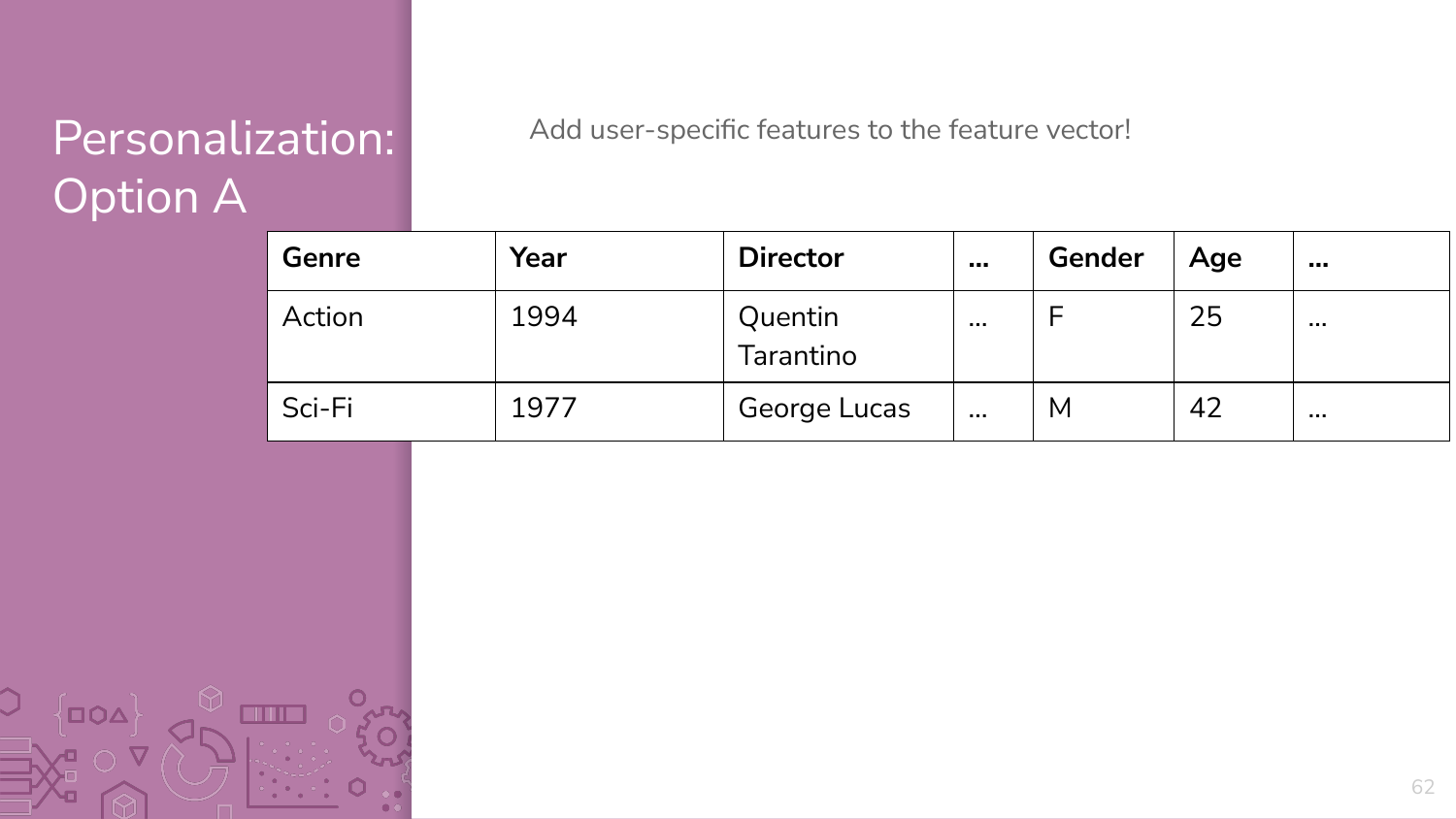

# Personalization: Option A
Add user-specific features to the feature vector!
| Genre | Year | Director | … | Gender | Age | … |
| --- | --- | --- | --- | --- | --- | --- |
| Action | 1994 | Quentin Tarantino | … | F | 25 | … |
| Sci-Fi | 1977 | George Lucas | … | M | 42 | … |
62